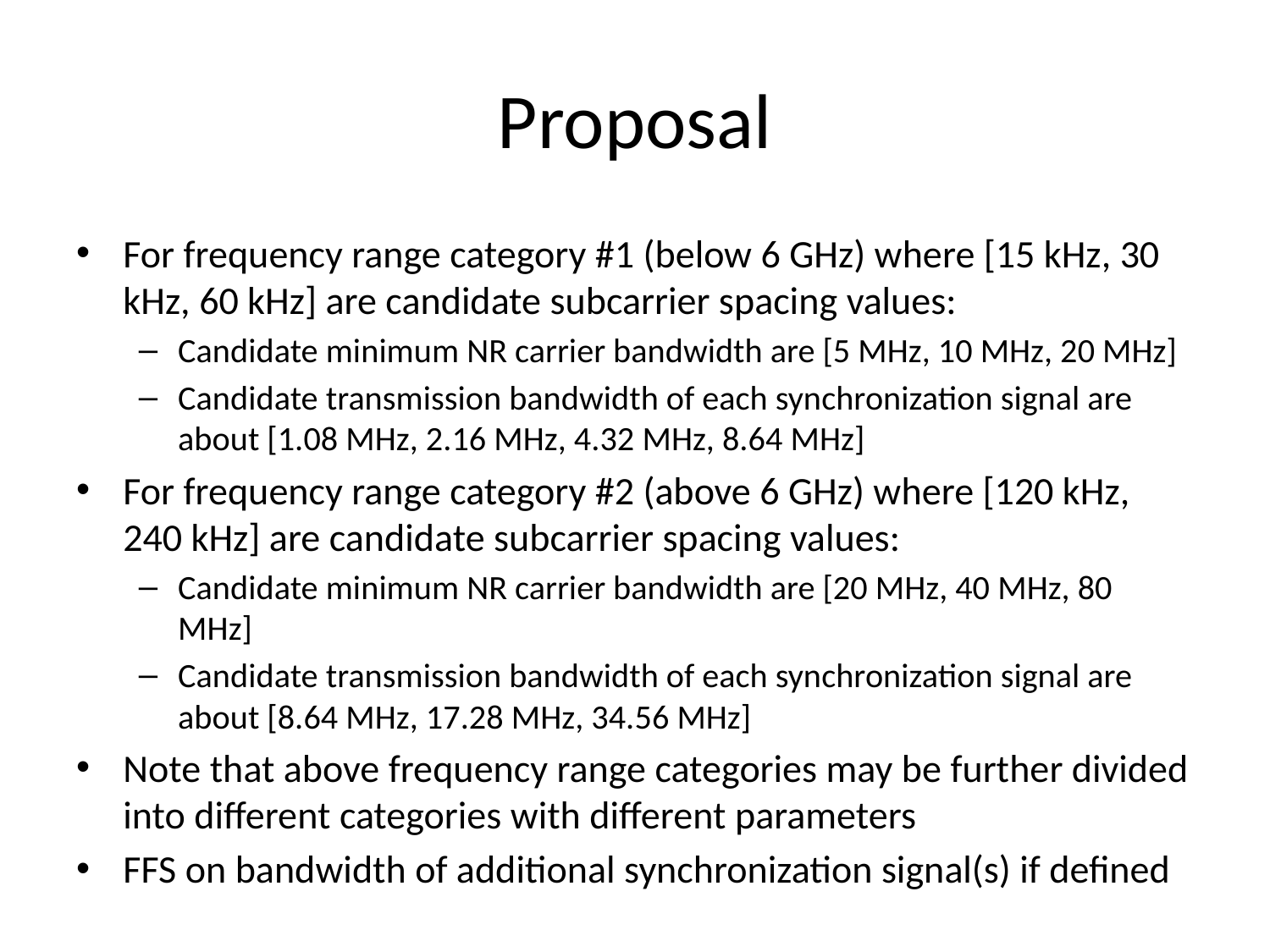

# Proposal
For frequency range category #1 (below 6 GHz) where [15 kHz, 30 kHz, 60 kHz] are candidate subcarrier spacing values:
Candidate minimum NR carrier bandwidth are [5 MHz, 10 MHz, 20 MHz]
Candidate transmission bandwidth of each synchronization signal are about [1.08 MHz, 2.16 MHz, 4.32 MHz, 8.64 MHz]
For frequency range category #2 (above 6 GHz) where [120 kHz, 240 kHz] are candidate subcarrier spacing values:
Candidate minimum NR carrier bandwidth are [20 MHz, 40 MHz, 80 MHz]
Candidate transmission bandwidth of each synchronization signal are about [8.64 MHz, 17.28 MHz, 34.56 MHz]
Note that above frequency range categories may be further divided into different categories with different parameters
FFS on bandwidth of additional synchronization signal(s) if defined